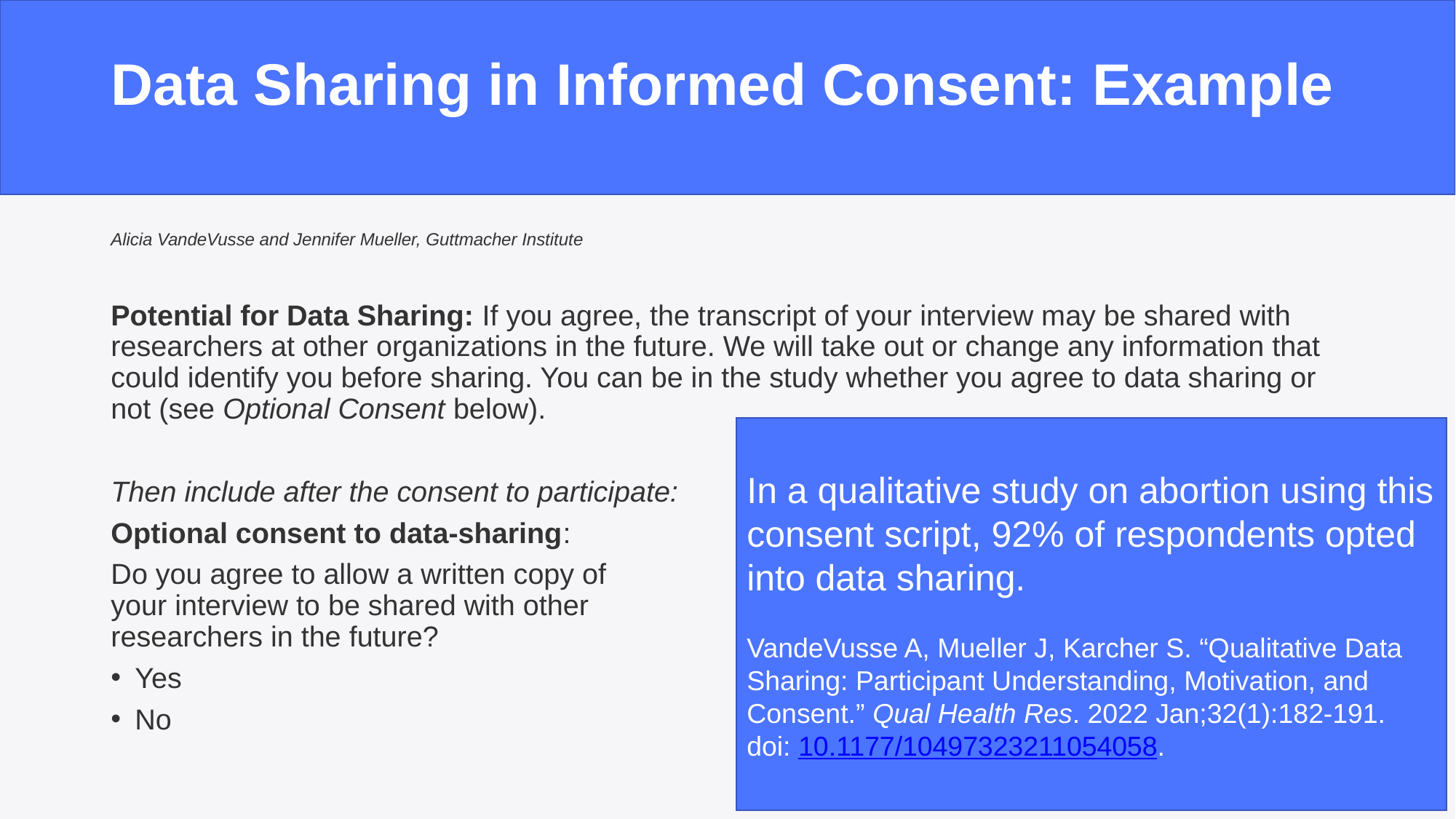

# Data Sharing in Informed Consent: Example
Alicia VandeVusse and Jennifer Mueller, Guttmacher Institute

Potential for Data Sharing: If you agree, the transcript of your interview may be shared with researchers at other organizations in the future. We will take out or change any information that could identify you before sharing. You can be in the study whether you agree to data sharing or not (see Optional Consent below).

Then include after the consent to participate:
Optional consent to data-sharing:
Do you agree to allow a written copy of
your interview to be shared with other
researchers in the future?
Yes
No

In a qualitative study on abortion using this consent script, 92% of respondents opted into data sharing.
VandeVusse A, Mueller J, Karcher S. “Qualitative Data Sharing: Participant Understanding, Motivation, and Consent.” Qual Health Res. 2022 Jan;32(1):182-191. doi: 10.1177/10497323211054058.